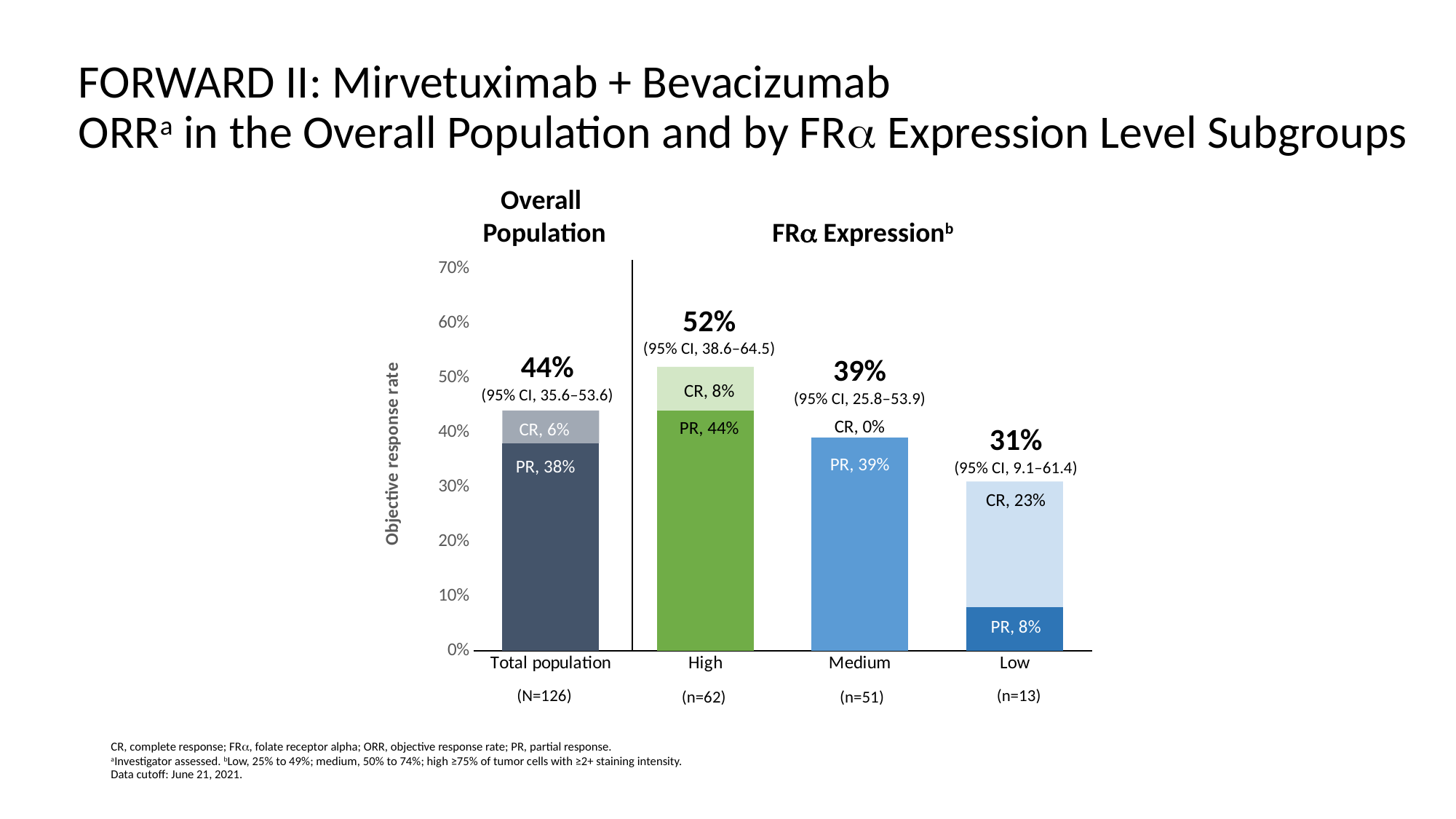

# FORWARD II: Mirvetuximab + Bevacizumab ORRa in the Overall Population and by FRα Expression Level Subgroups
Overall
Population
FRα Expressionb

### Chart

| Category | PR | CR |
|---|---|---|
| Total population | 0.38 | 0.06 |
| High | 0.44 | 0.08 |
| Medium | 0.39 | 0.0 |
| Low | 0.08 | 0.23 |
52%
(95% CI, 38.6–64.5)
44%
(95% CI, 35.6–53.6)
39%
(95% CI, 25.8–53.9)
CR, 8%
CR, 0%
PR, 44%
CR, 6%
31%
(95% CI, 9.1–61.4)
PR, 39%
PR, 38%
CR, 23%
PR, 8%
CR, complete response; FRα, folate receptor alpha; ORR, objective response rate; PR, partial response.
aInvestigator assessed. bLow, 25% to 49%; medium, 50% to 74%; high ≥75% of tumor cells with ≥2+ staining intensity.
Data cutoff: June 21, 2021.
(N=126)
(n=13)
(n=62)
(n=51)

UNPUBLISHED DATA - DO NOT COPY OR DISTRIBUTE